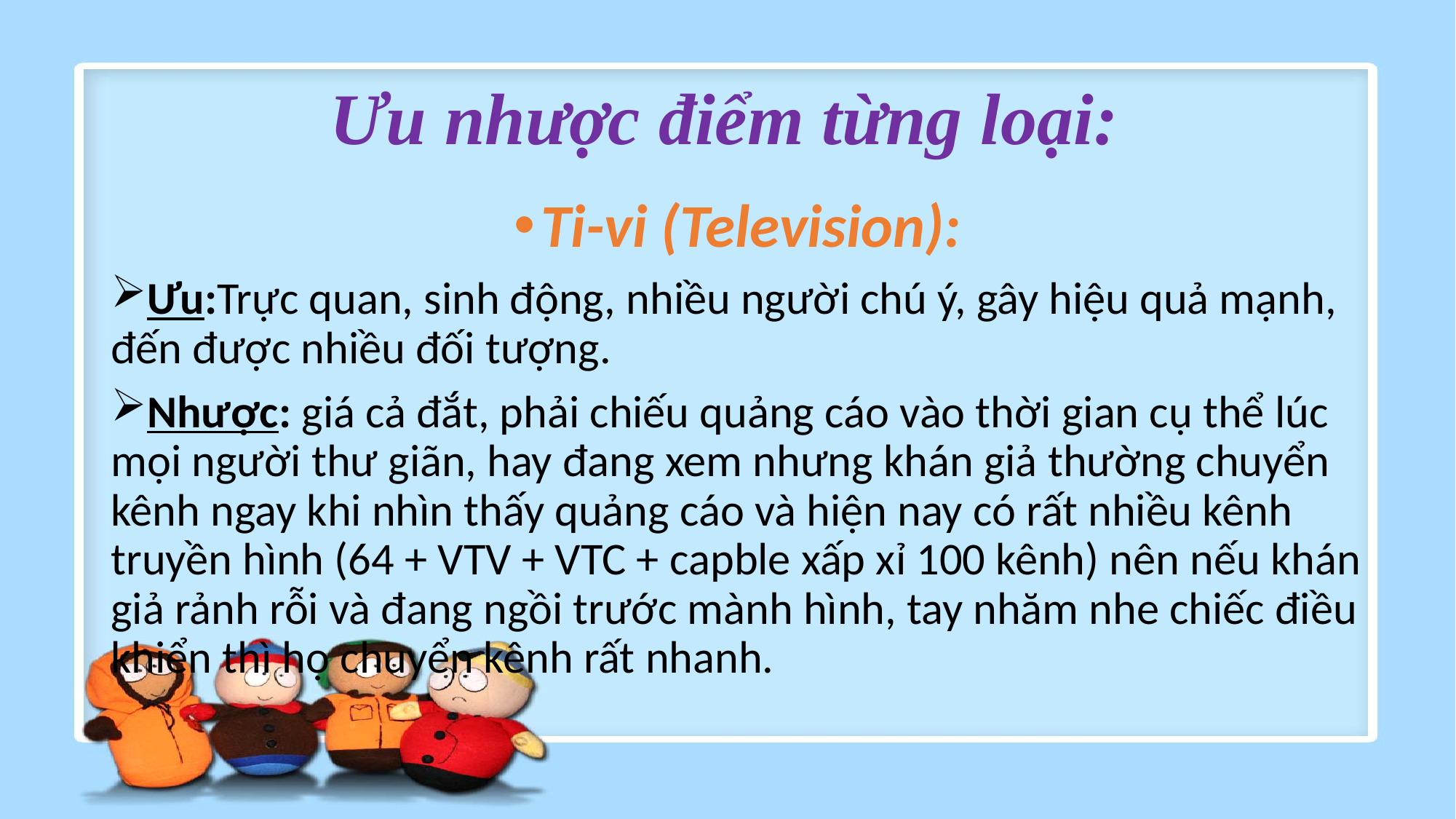

# Ưu nhược điểm từng loại:
Ti-vi (Television):
Ưu:Trực quan, sinh động, nhiều người chú ý, gây hiệu quả mạnh, đến được nhiều đối tượng.
Nhược: giá cả đắt, phải chiếu quảng cáo vào thời gian cụ thể lúc mọi người thư giãn, hay đang xem nhưng khán giả thường chuyển kênh ngay khi nhìn thấy quảng cáo và hiện nay có rất nhiều kênh truyền hình (64 + VTV + VTC + capble xấp xỉ 100 kênh) nên nếu khán giả rảnh rỗi và đang ngồi trước mành hình, tay nhăm nhe chiếc điều khiển thì họ chuyển kênh rất nhanh.